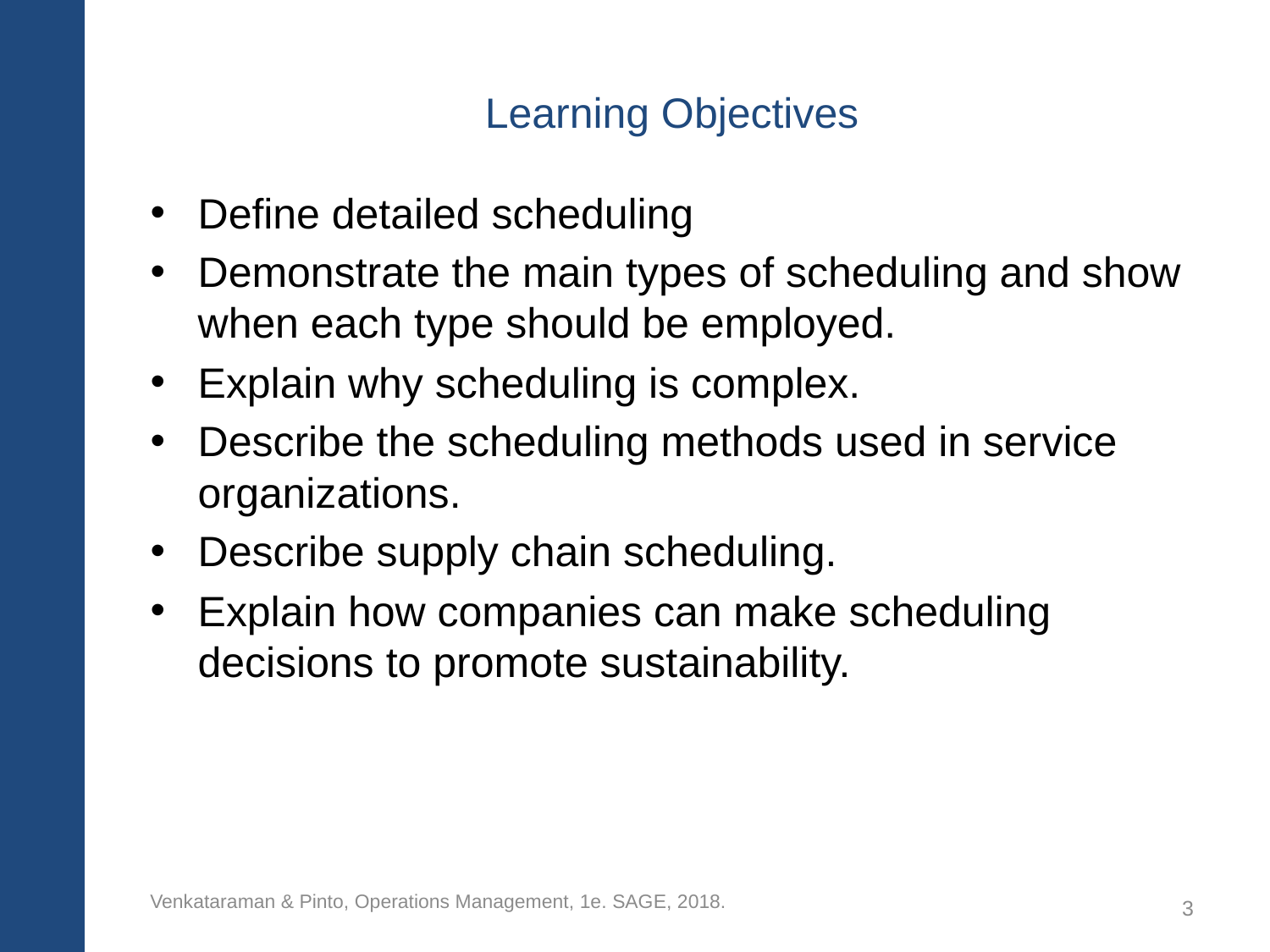

# Learning Objectives
Define detailed scheduling
Demonstrate the main types of scheduling and show when each type should be employed.
Explain why scheduling is complex.
Describe the scheduling methods used in service organizations.
Describe supply chain scheduling.
Explain how companies can make scheduling decisions to promote sustainability.
Venkataraman & Pinto, Operations Management, 1e. SAGE, 2018.
3